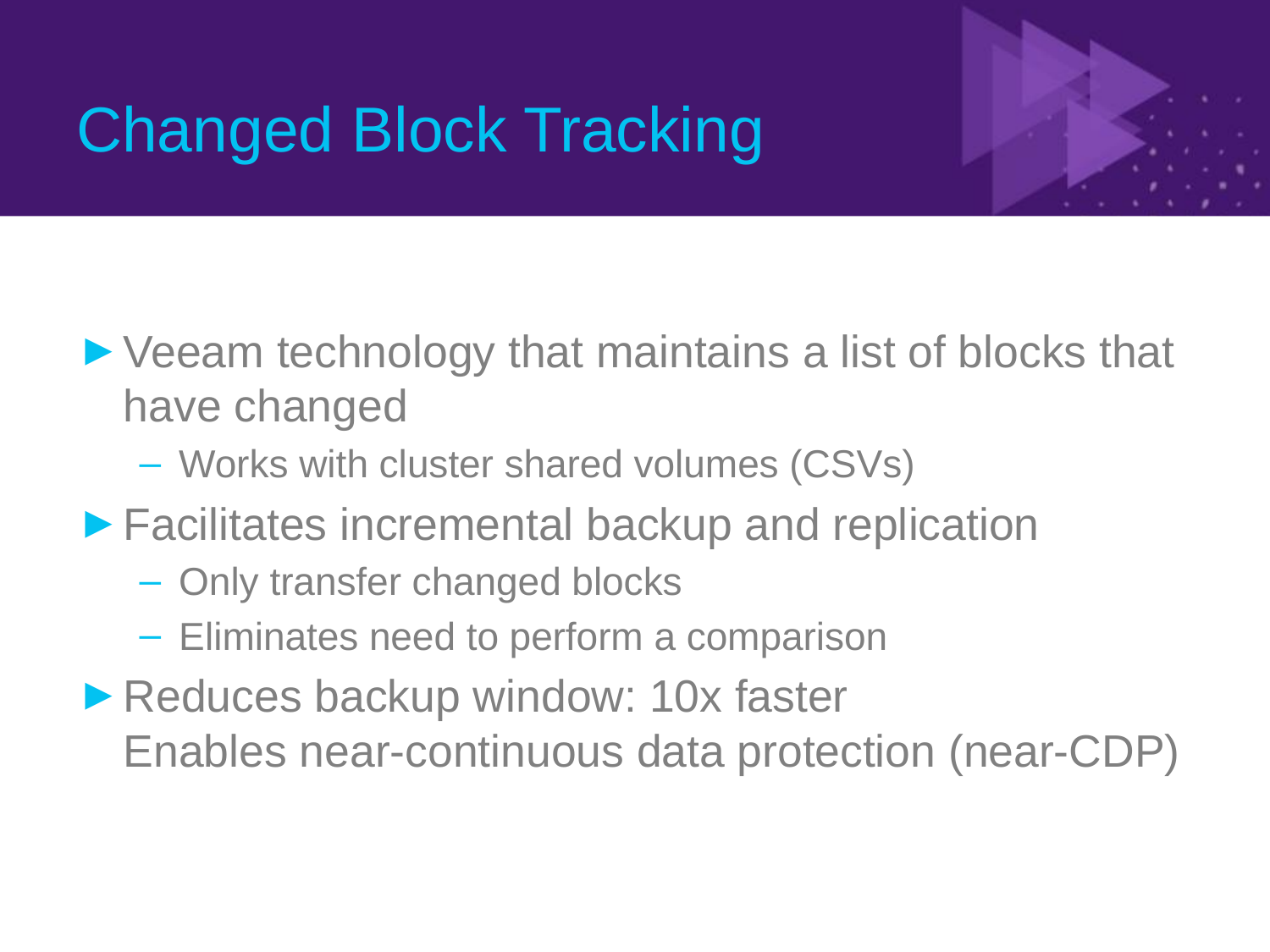

# Changed Block Tracking
Veeam technology that maintains a list of blocks that
have changed
Works with cluster shared volumes (CSVs)
Facilitates incremental backup and replication
Only transfer changed blocks
Eliminates need to perform a comparison
Reduces backup window: 10x faster
Enables near-continuous data protection (near-CDP)